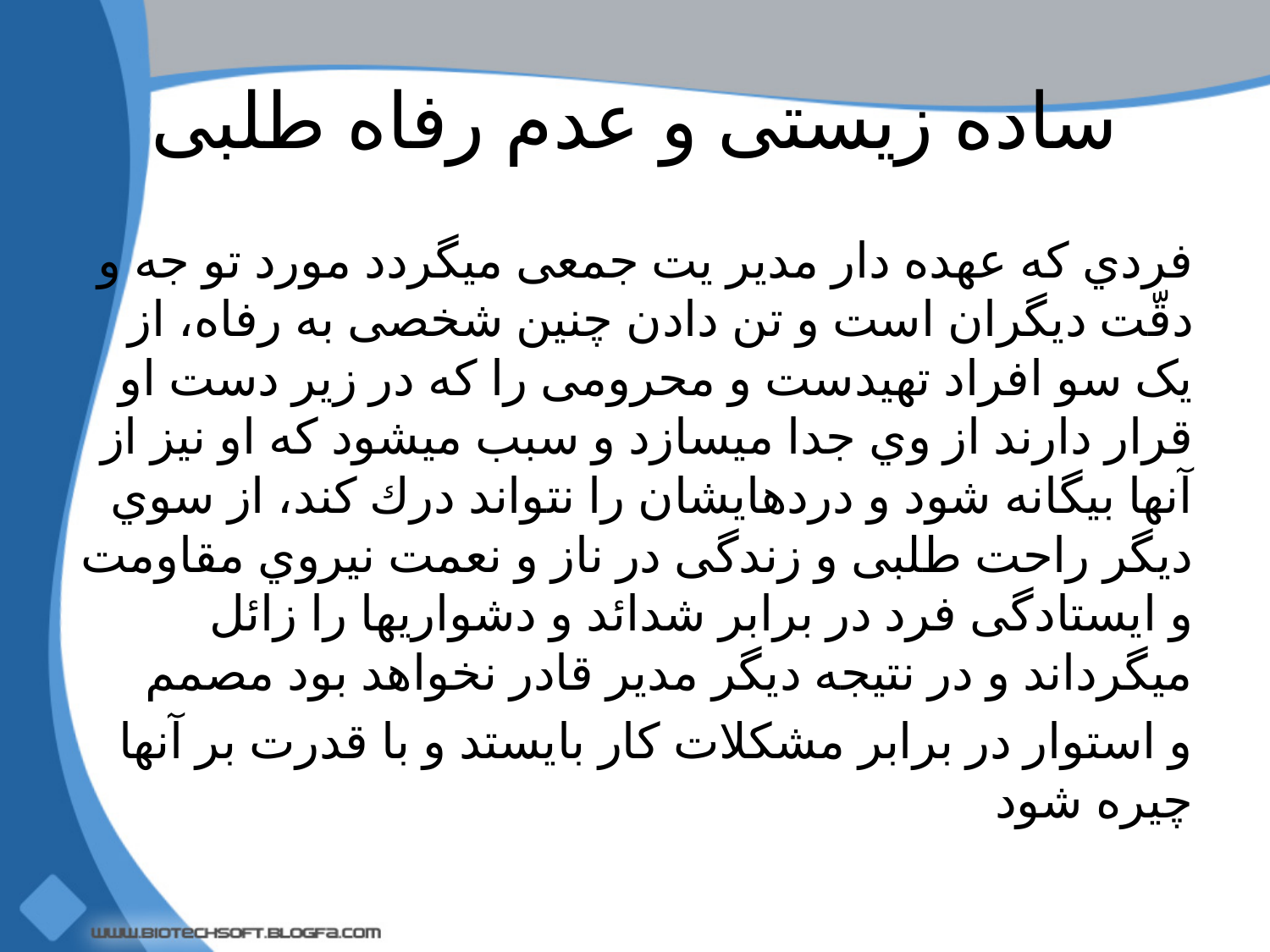

# ساده زیستی و عدم رفاه طلبی
فردي که عهده دار مدیر یت جمعی میگردد مورد تو جه و دقّت دیگران است و تن دادن چنین شخصی به رفاه، از یک سو افراد تهیدست و محرومی را که در زیر دست او قرار دارند از وي جدا میسازد و سبب میشود که او نیز از آنها بیگانه شود و دردهایشان را نتواند درك کند، از سوي دیگر راحت طلبی و زندگی در ناز و نعمت نیروي مقاومت و ایستادگی فرد در برابر شدائد و دشواریها را زائل میگرداند و در نتیجه دیگر مدیر قادر نخواهد بود مصمم
و استوار در برابر مشکلات کار بایستد و با قدرت بر آنها چیره شود